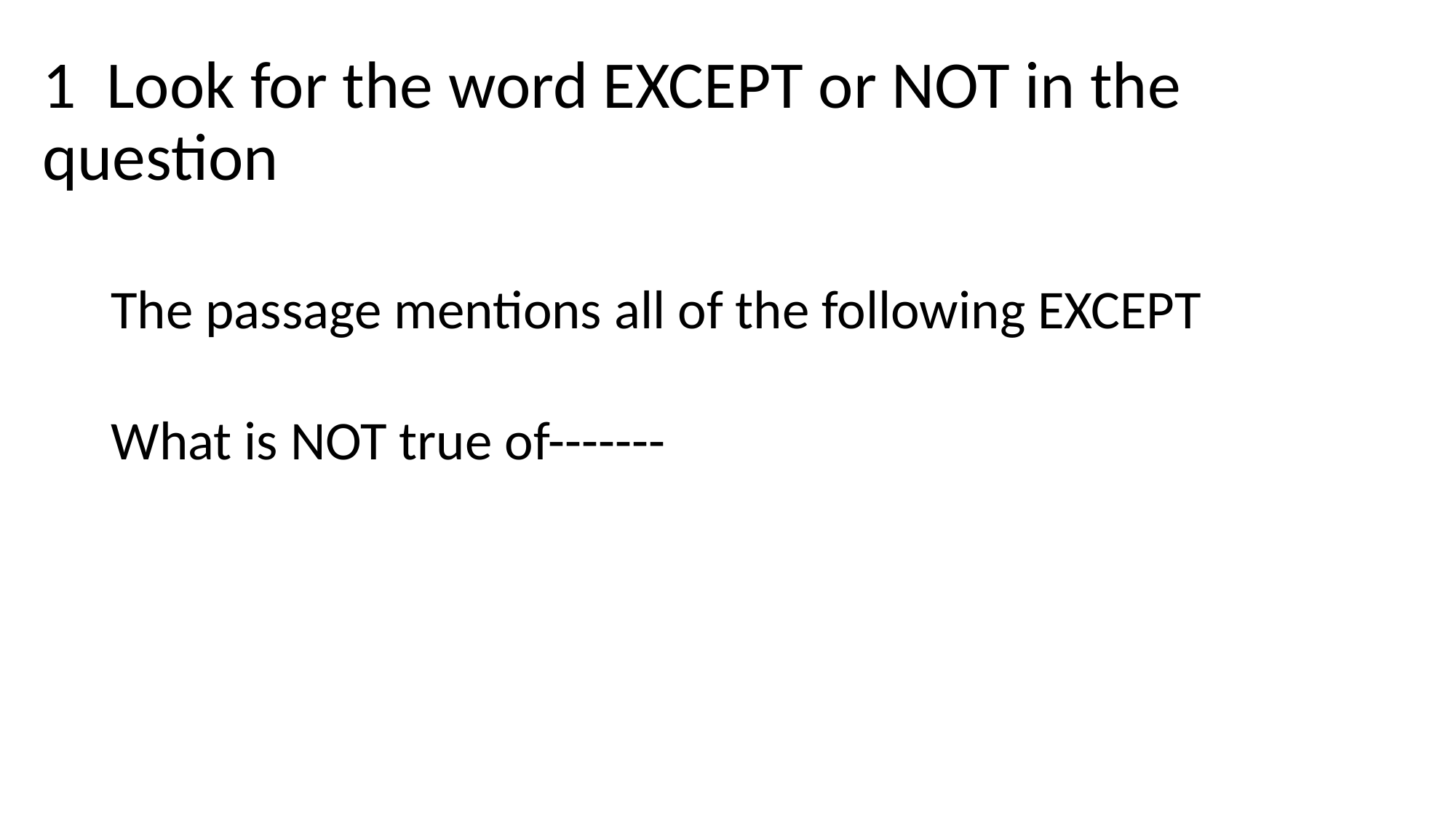

# 1  Look for the word EXCEPT or NOT in the question

The passage mentions all of the following EXCEPT

What is NOT true of-------